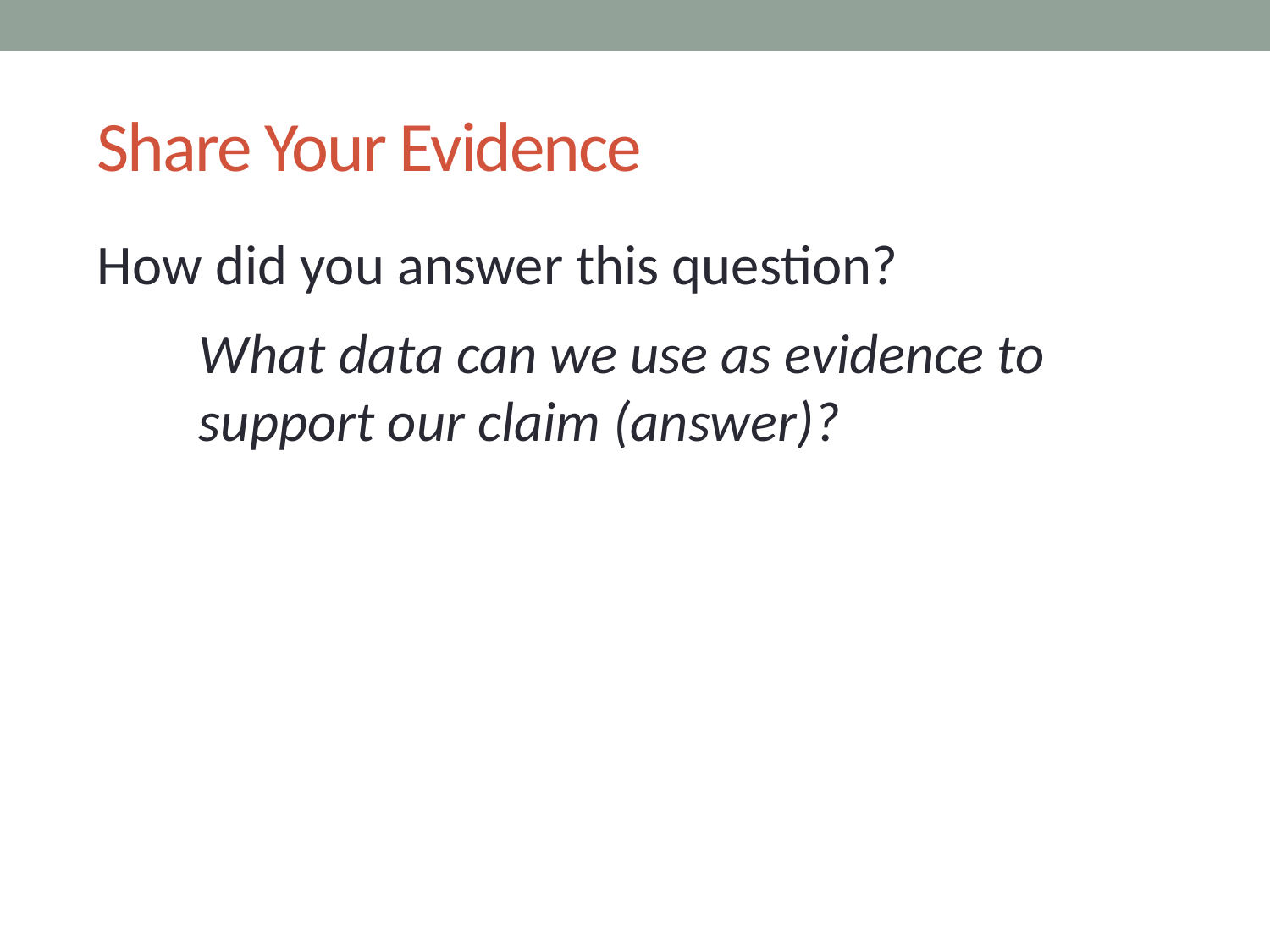

# Share Your Evidence
How did you answer this question?
What data can we use as evidence to support our claim (answer)?